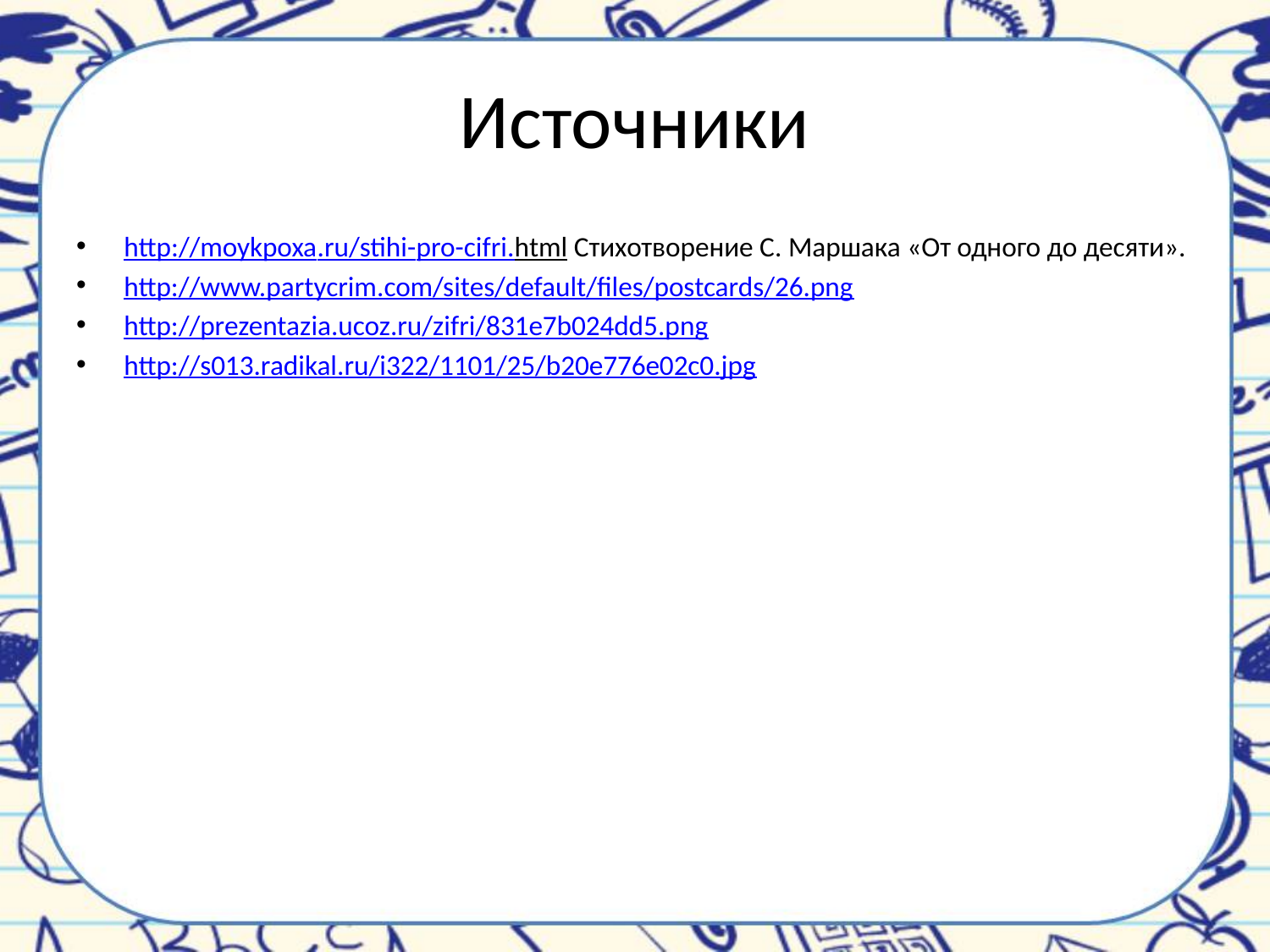

# Источники
http://moykpoxa.ru/stihi-pro-cifri.html Стихотворение С. Маршака «От одного до десяти».
http://www.partycrim.com/sites/default/files/postcards/26.png
http://prezentazia.ucoz.ru/zifri/831e7b024dd5.png
http://s013.radikal.ru/i322/1101/25/b20e776e02c0.jpg